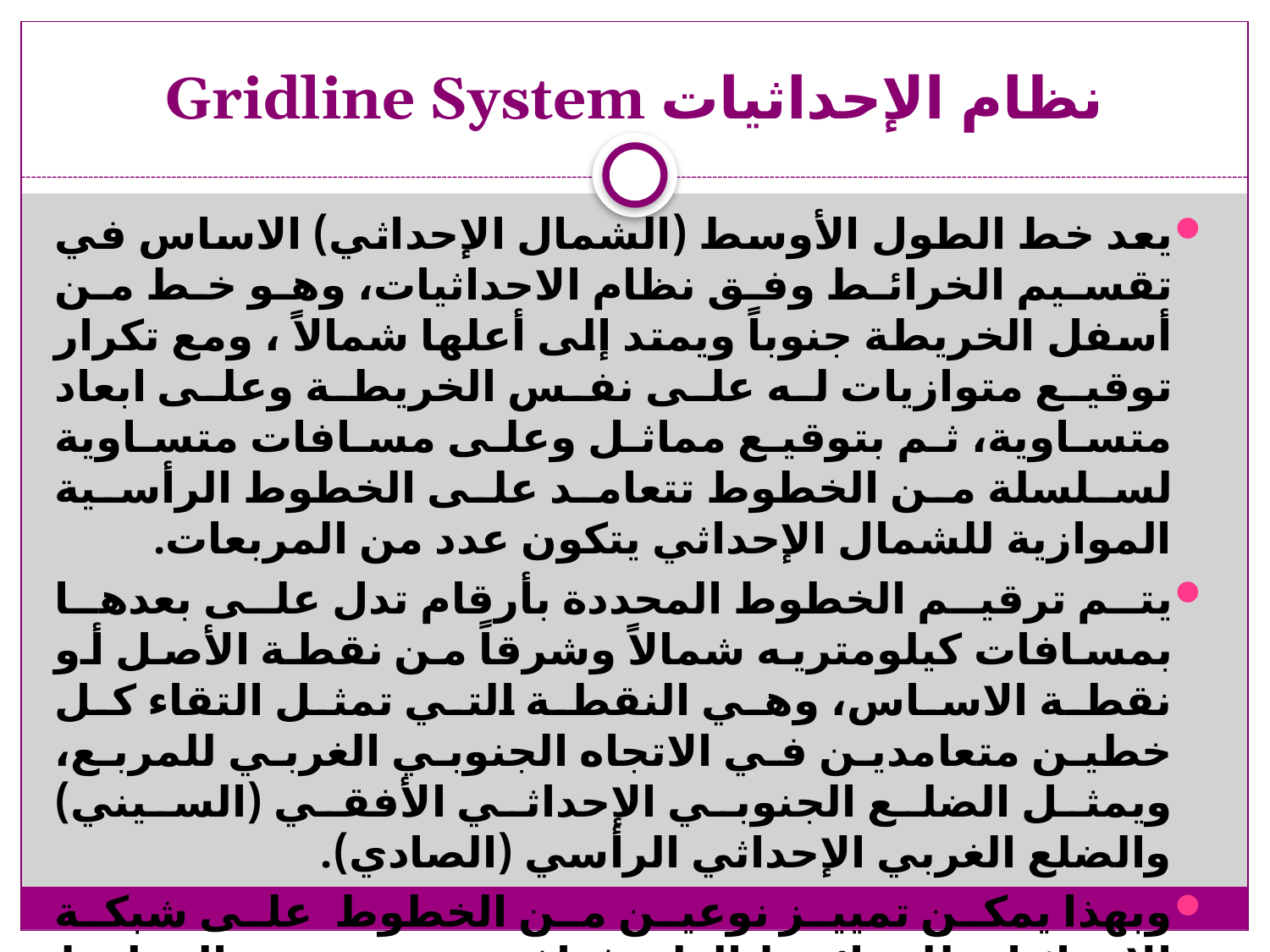

# نظام الإحداثيات Gridline System
يعد خط الطول الأوسط (الشمال الإحداثي) الاساس في تقسيم الخرائط وفق نظام الاحداثيات، وهو خط من أسفل الخريطة جنوباً ويمتد إلى أعلها شمالاً ، ومع تكرار توقيع متوازيات له على نفس الخريطة وعلى ابعاد متساوية، ثم بتوقيع مماثل وعلى مسافات متساوية لسلسلة من الخطوط تتعامد على الخطوط الرأسية الموازية للشمال الإحداثي يتكون عدد من المربعات.
يتم ترقيم الخطوط المحددة بأرقام تدل على بعدها بمسافات كيلومتريه شمالاً وشرقاً من نقطة الأصل أو نقطة الاساس، وهي النقطة التي تمثل التقاء كل خطين متعامدين في الاتجاه الجنوبي الغربي للمربع، ويمثل الضلع الجنوبي الإحداثي الأفقي (السيني) والضلع الغربي الإحداثي الرأسي (الصادي).
وبهذا يمكن تمييز نوعين من الخطوط  على شبكة الإحداثيات للخرائط الطبوغرافية مجموعة الخطوط الرأسية الموازية لخط الطول الأوسط (الأساسي) والتي تقع إلى الشرق من نقطة الأصل وتسمي الشرقيات Easting’s، بينما الخطوط الأفقية والتي تقع إلى الشمال من نقطة الأصل وتسمي الشماليات Northing’s.